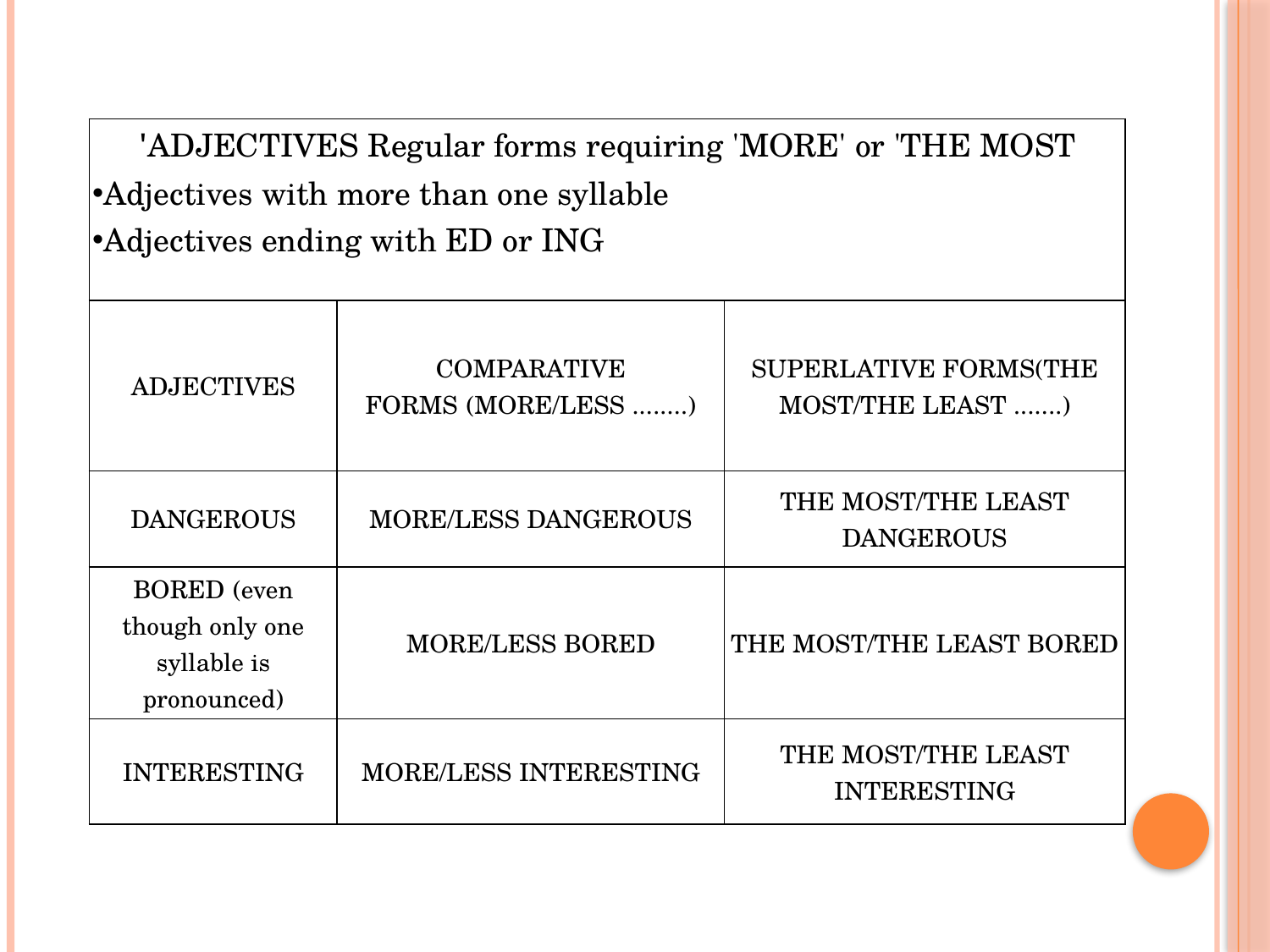

| ADJECTIVES Regular forms requiring 'MORE' or 'THE MOST' Adjectives with more than one syllable Adjectives ending with ED or ING |  |  |
| --- | --- | --- |
| ADJECTIVES | COMPARATIVE FORMS (MORE/LESS ........) | SUPERLATIVE FORMS(THE MOST/THE LEAST .......) |
| DANGEROUS | MORE/LESS DANGEROUS | THE MOST/THE LEAST DANGEROUS |
| BORED (even though only one syllable is pronounced) | MORE/LESS BORED | THE MOST/THE LEAST BORED |
| INTERESTING | MORE/LESS INTERESTING | THE MOST/THE LEAST INTERESTING |